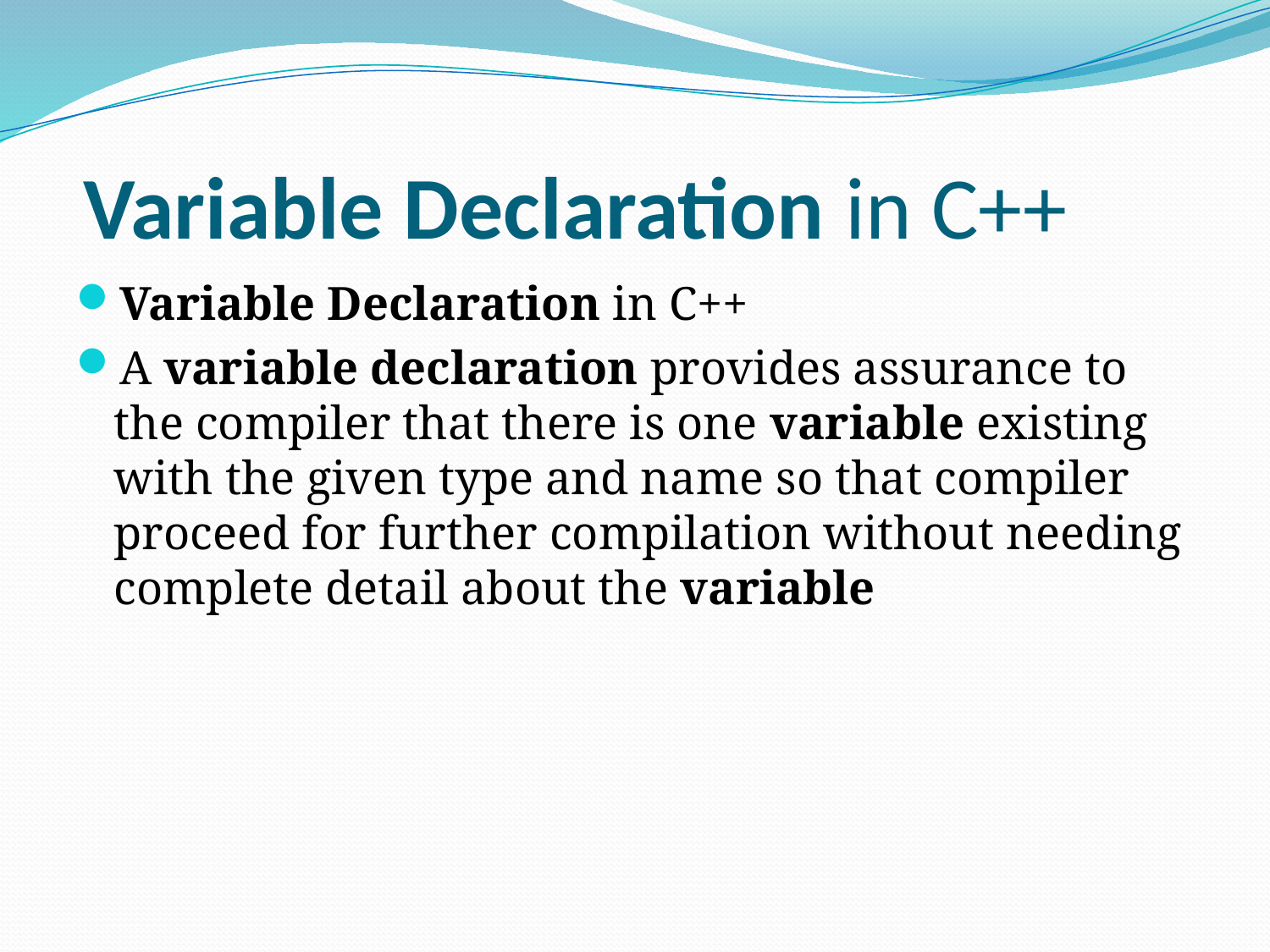

# Variable Declaration in C++
Variable Declaration in C++
A variable declaration provides assurance to the compiler that there is one variable existing with the given type and name so that compiler proceed for further compilation without needing complete detail about the variable